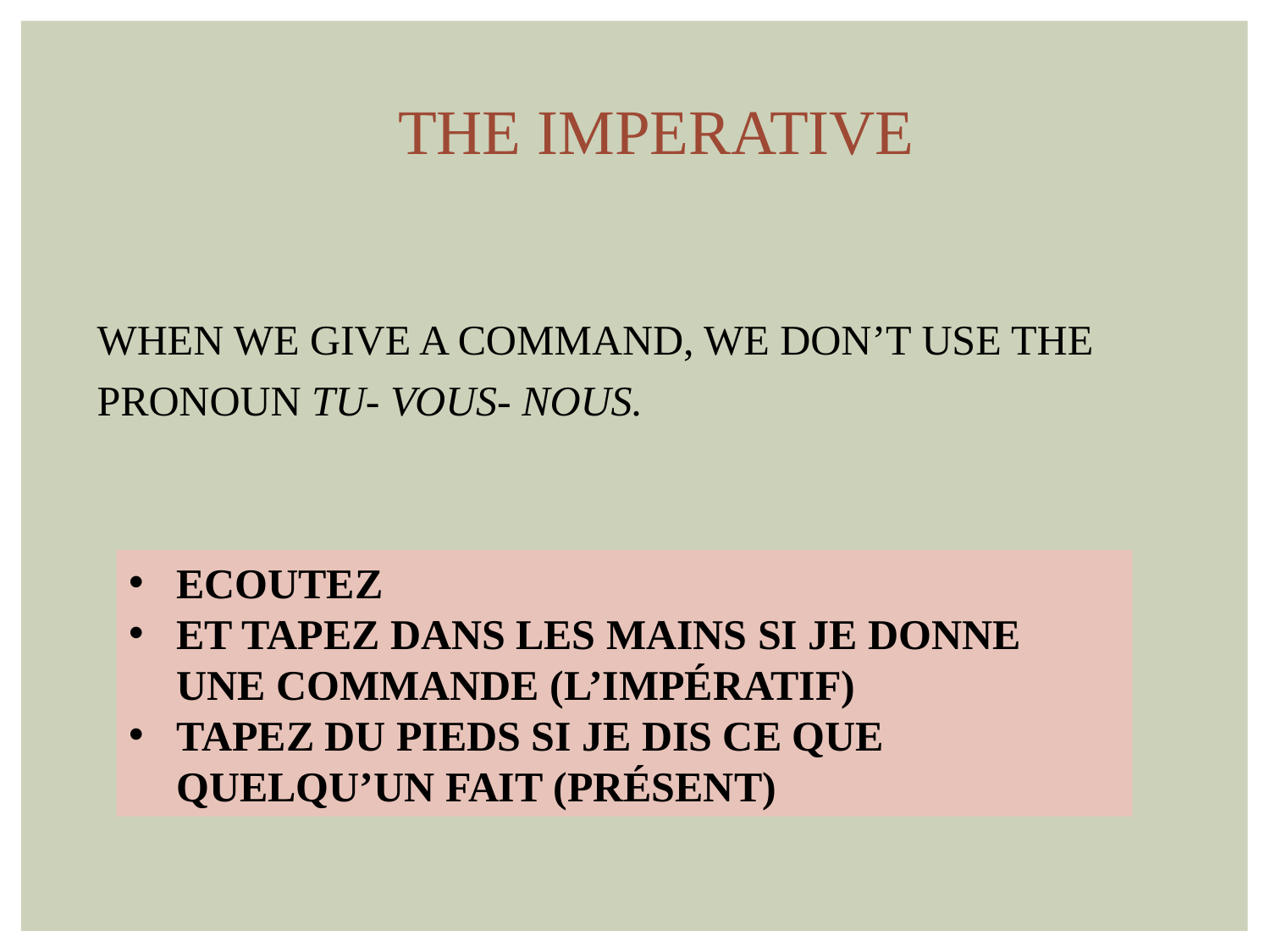

THE IMPERATIVE

WHEN WE GIVE A COMMAND, WE DON’T USE THE PRONOUN TU- VOUS- NOUS.
ECOUTEZ
ET TAPEZ DANS LES MAINS SI JE DONNE UNE COMMANDE (L’IMPÉRATIF)
TAPEZ DU PIEDS SI JE DIS CE QUE QUELQU’UN FAIT (PRÉSENT)